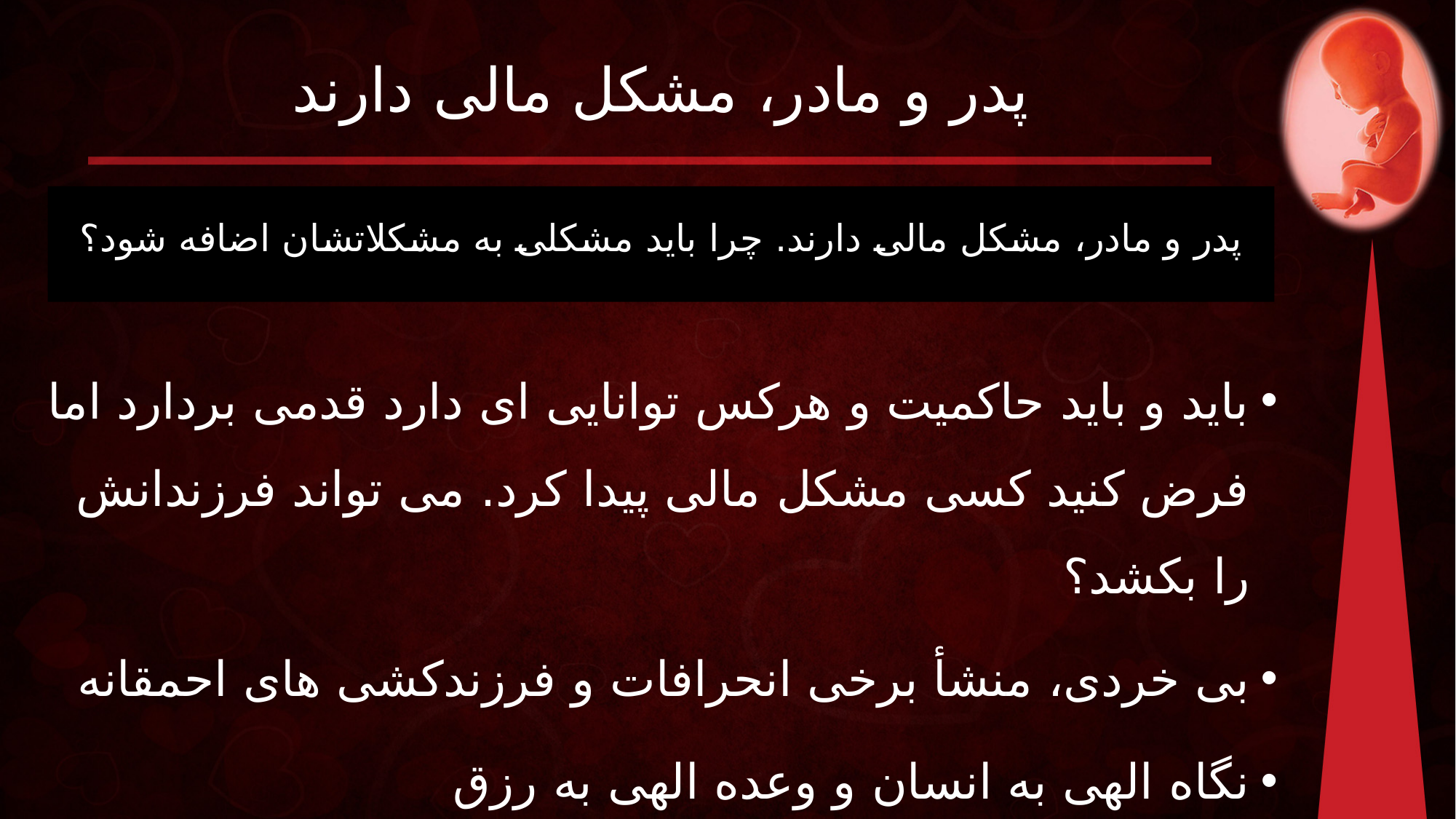

# پدر و مادر، مشکل مالی دارند
پدر و مادر، مشکل مالی دارند. چرا باید مشکلی به مشکلاتشان اضافه شود؟
باید و باید حاکمیت و هرکس توانایی ای دارد قدمی بردارد اما فرض کنید کسی مشکل مالی پیدا کرد. می تواند فرزندانش را بکشد؟
بی خردی، منشأ برخی انحرافات و فرزندکشی های احمقانه
نگاه الهی به انسان و وعده الهی به رزق